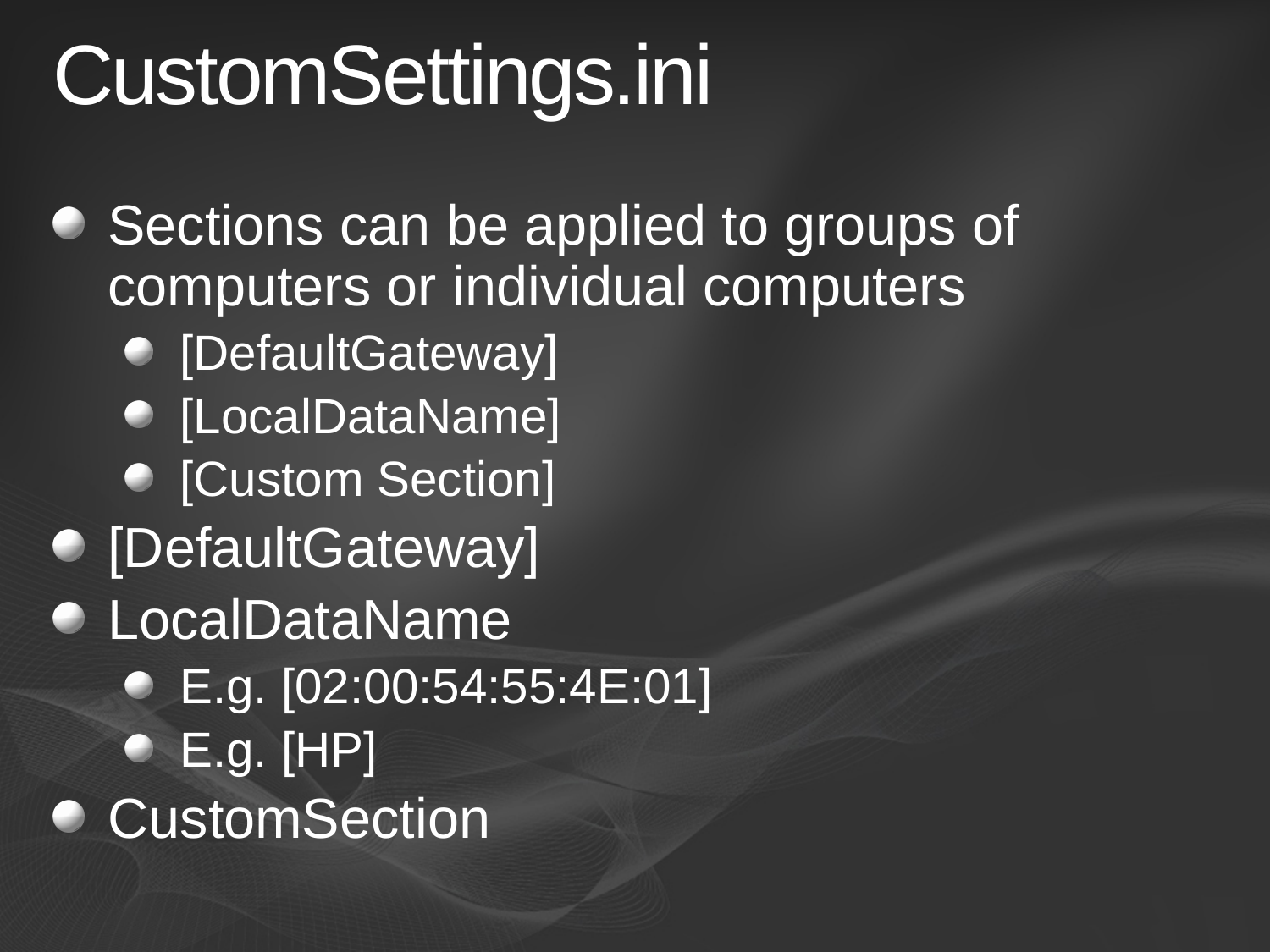

# CustomSettings.ini
Sections can be applied to groups of computers or individual computers
[DefaultGateway]
[LocalDataName]
[Custom Section]
[DefaultGateway]
LocalDataName
E.g. [02:00:54:55:4E:01]
E.g. [HP]
CustomSection